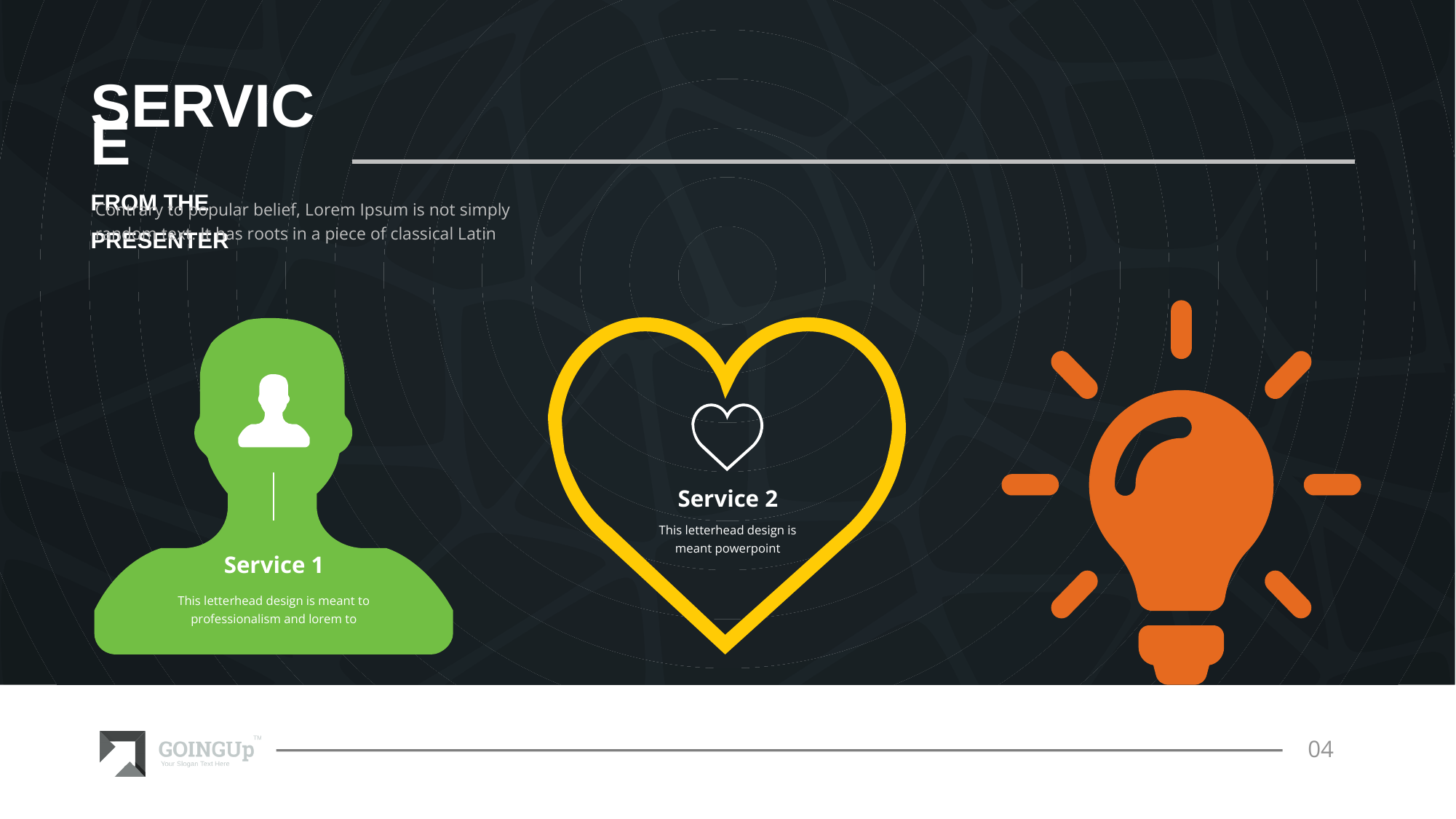

SERVICE
FROM THE PRESENTER
Contrary to popular belief, Lorem Ipsum is not simply random text. It has roots in a piece of classical Latin

Service 2
This letterhead design is meant powerpoint

Service 1
This letterhead design is meant to professionalism and lorem to
04